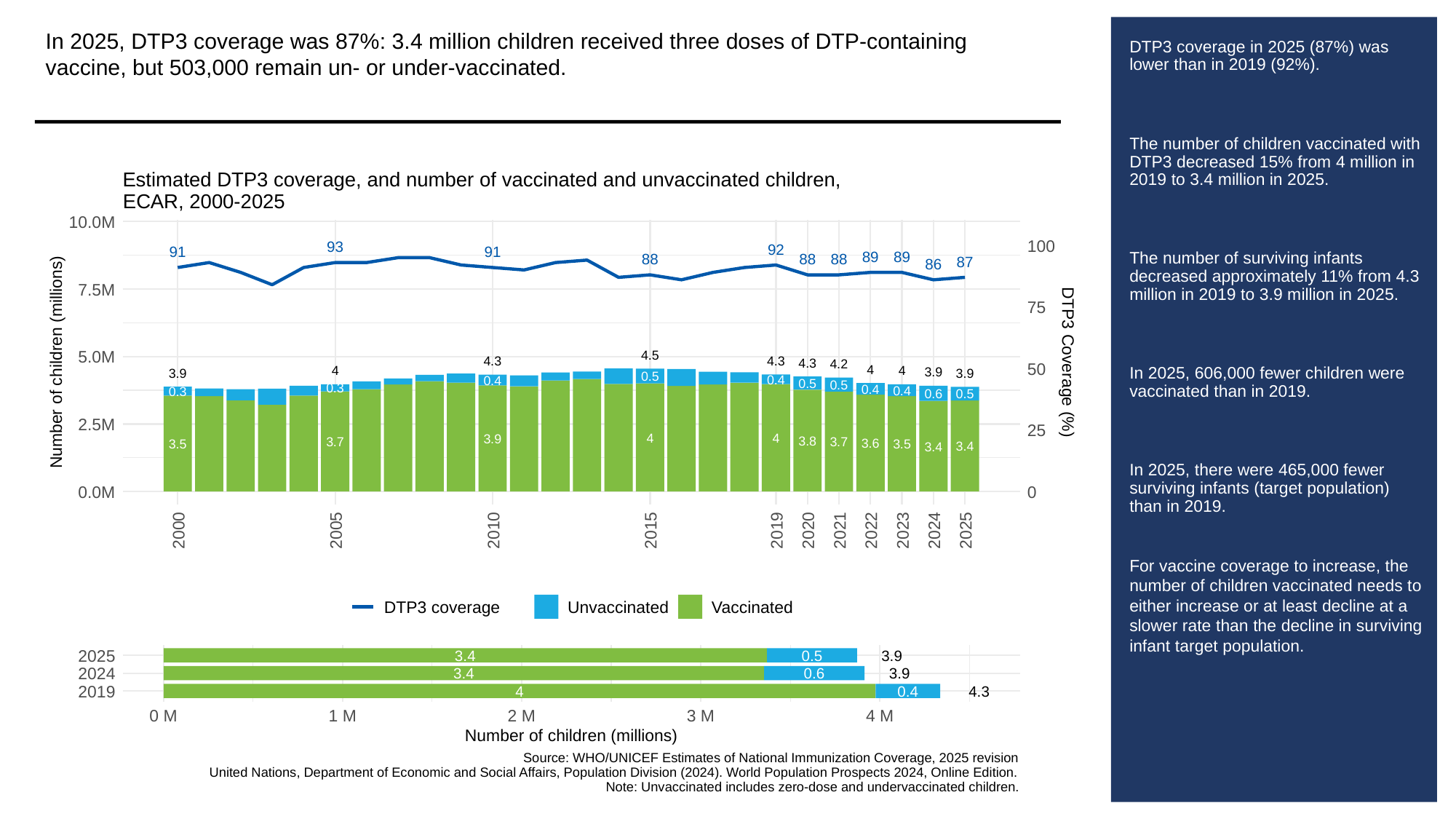

In 2025, DTP3 coverage was 87%: 3.4 million children received three doses of DTP-containing vaccine, but 503,000 remain un- or under-vaccinated.
# DTP3 coverage in 2025 (87%) was lower than in 2019 (92%).

The number of children vaccinated with DTP3 decreased 15% from 4 million in 2019 to 3.4 million in 2025.

The number of surviving infants decreased approximately 11% from 4.3 million in 2019 to 3.9 million in 2025.

In 2025, 606,000 fewer children were vaccinated than in 2019.

In 2025, there were 465,000 fewer surviving infants (target population) than in 2019.

For vaccine coverage to increase, the number of children vaccinated needs to either increase or at least decline at a slower rate than the decline in surviving infant target population.

Estimated DTP3 coverage, and number of vaccinated and unvaccinated children,
ECAR, 2000-2025
10.0M

100
93
92
91
91
89
89
88
88
88

87

86
7.5M

75

4.5
5.0M
4.3
4.3
Number of children (millions)
DTP3 Coverage (%)

4.3
4.2
50
4
4
4
3.9
3.9
3.9

0.5

0.4

0.4

0.5

0.5

0.3

0.4

0.4

0.3

0.6
0.5

2.5M
25

4
4
3.9
3.8
3.7
3.7
3.6
3.5
3.5
3.4
3.4

0.0M
0

2000
2005
2010
2015
2019
2020
2021
2022
2023
2024
2025

DTP3 coverage
Unvaccinated
Vaccinated

2025
3.4
0.5
3.9

2024
3.4
0.6
3.9

2019
4
0.4
4.3

0 M
1 M
2 M
3 M
4 M
Number of children (millions)
Source: WHO/UNICEF Estimates of National Immunization Coverage, 2025 revision
United Nations, Department of Economic and Social Affairs, Population Division (2024). World Population Prospects 2024, Online Edition.
Note: Unvaccinated includes zero-dose and undervaccinated children.